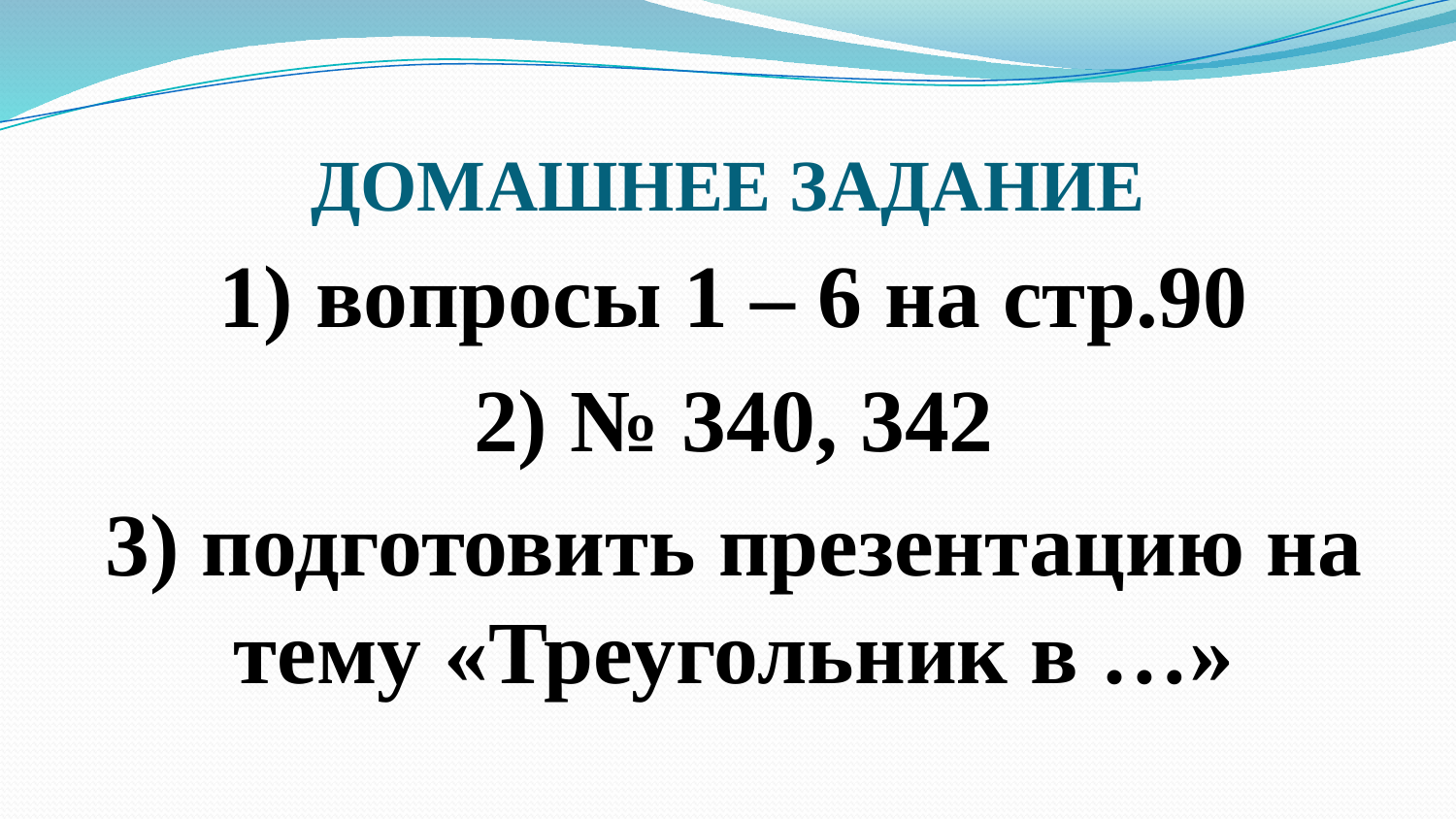

# ДОМАШНЕЕ ЗАДАНИЕ
1) вопросы 1 – 6 на стр.90
2) № 340, 342
3) подготовить презентацию на тему «Треугольник в …»